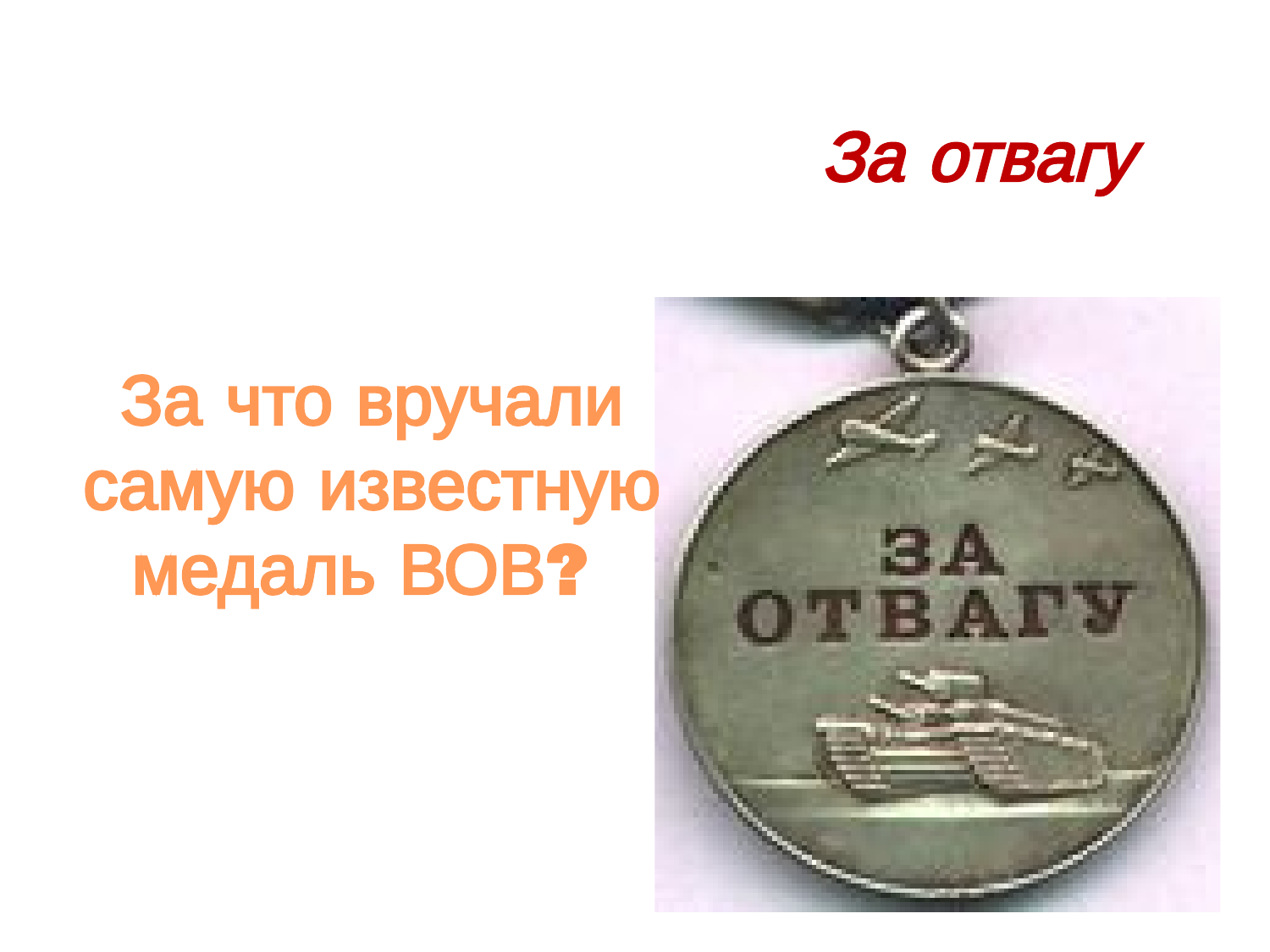

За что вручали самую известную медаль ВОВ?
За отвагу